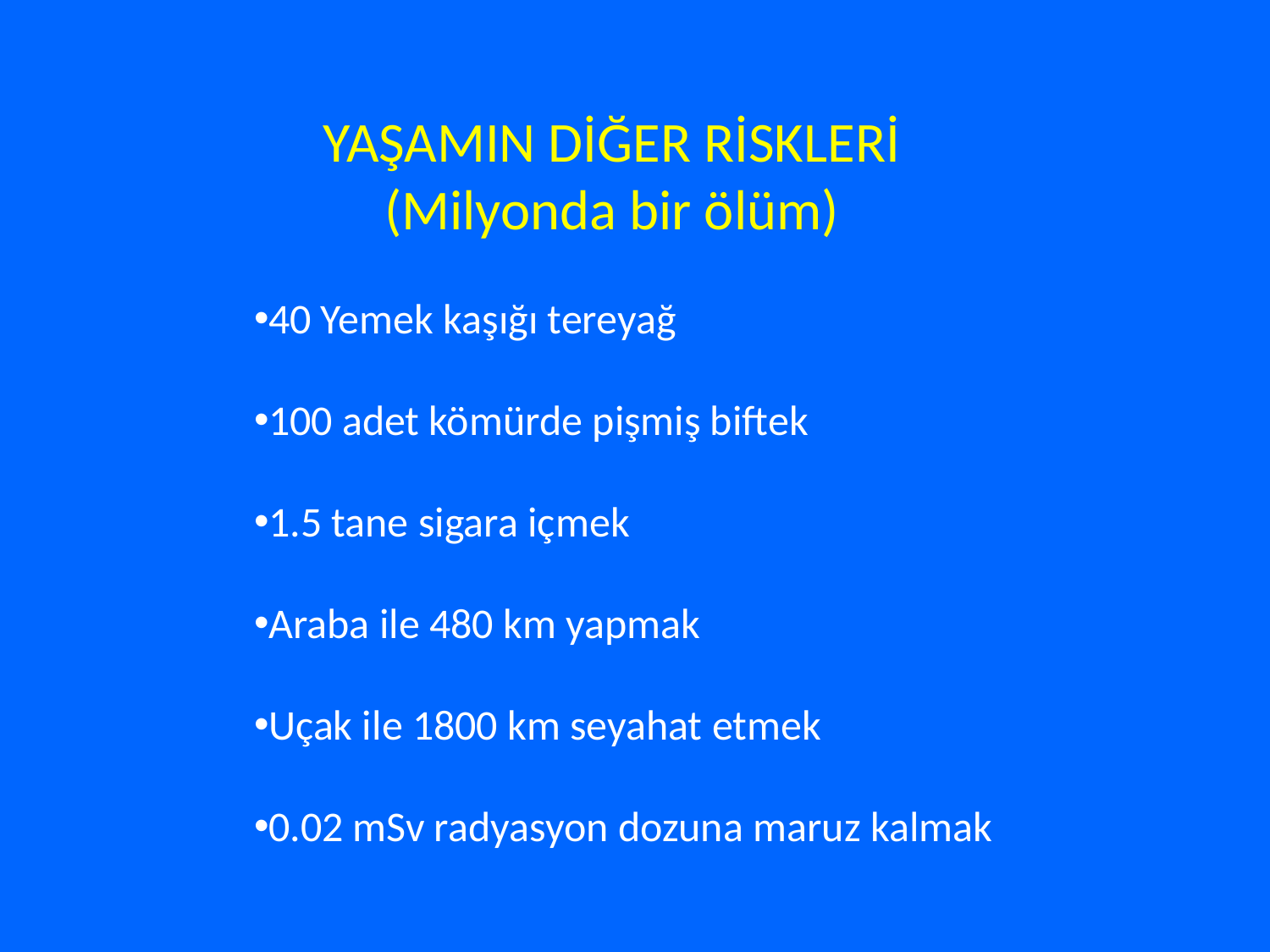

YAŞAMIN DİĞER RİSKLERİ
(Milyonda bir ölüm)
40 Yemek kaşığı tereyağ

100 adet kömürde pişmiş biftek

1.5 tane sigara içmek

Araba ile 480 km yapmak

Uçak ile 1800 km seyahat etmek

0.02 mSv radyasyon dozuna maruz kalmak